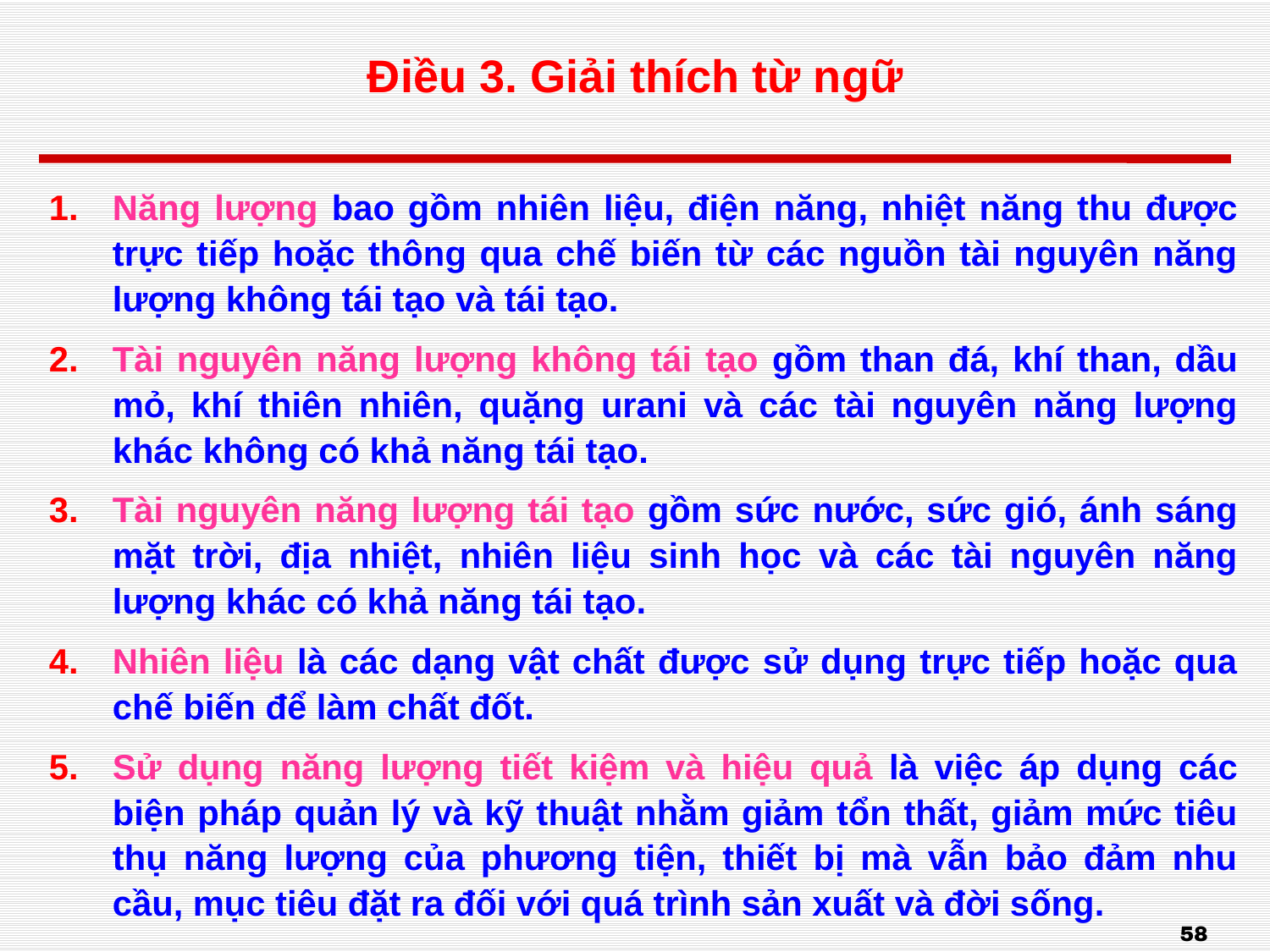

# Điều 3. Giải thích từ ngữ
Năng lượng bao gồm nhiên liệu, điện năng, nhiệt năng thu được trực tiếp hoặc thông qua chế biến từ các nguồn tài nguyên năng lượng không tái tạo và tái tạo.
Tài nguyên năng lượng không tái tạo gồm than đá, khí than, dầu mỏ, khí thiên nhiên, quặng urani và các tài nguyên năng lượng khác không có khả năng tái tạo.
Tài nguyên năng lượng tái tạo gồm sức nước, sức gió, ánh sáng mặt trời, địa nhiệt, nhiên liệu sinh học và các tài nguyên năng lượng khác có khả năng tái tạo.
Nhiên liệu là các dạng vật chất được sử dụng trực tiếp hoặc qua chế biến để làm chất đốt.
Sử dụng năng lượng tiết kiệm và hiệu quả là việc áp dụng các biện pháp quản lý và kỹ thuật nhằm giảm tổn thất, giảm mức tiêu thụ năng lượng của phương tiện, thiết bị mà vẫn bảo đảm nhu cầu, mục tiêu đặt ra đối với quá trình sản xuất và đời sống.